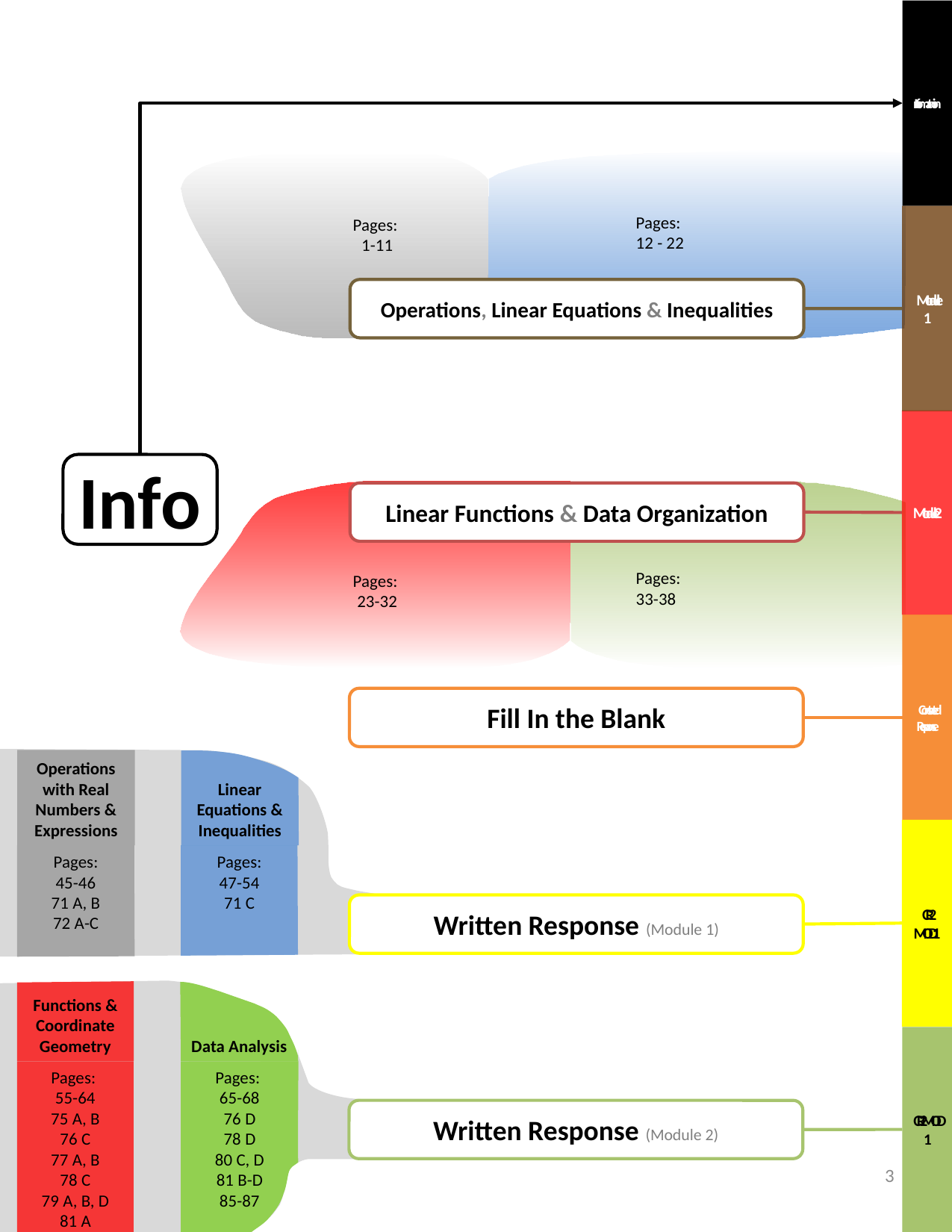

Information

Pages:
12 - 22
Module 1
Pages:
1-11
Operations, Linear Equations & Inequalities
Module 2
Info

Linear Functions & Data Organization
Pages:
33-38
Pages:
23-32
Constructed Response
Fill In the Blank

Operations with Real Numbers & Expressions
Linear Equations & Inequalities
CR 2 MOD 1
Pages:
45-46
71 A, B
72 A-C
Pages:
47-54
71 C
Written Response (Module 1)

Functions & Coordinate Geometry
Data Analysis
CR 2 MOD 1
Pages:
55-64
75 A, B
76 C
77 A, B
78 C
79 A, B, D
81 A
Pages:
65-68
76 D
78 D
80 C, D
81 B-D
85-87
Written Response (Module 2)
3